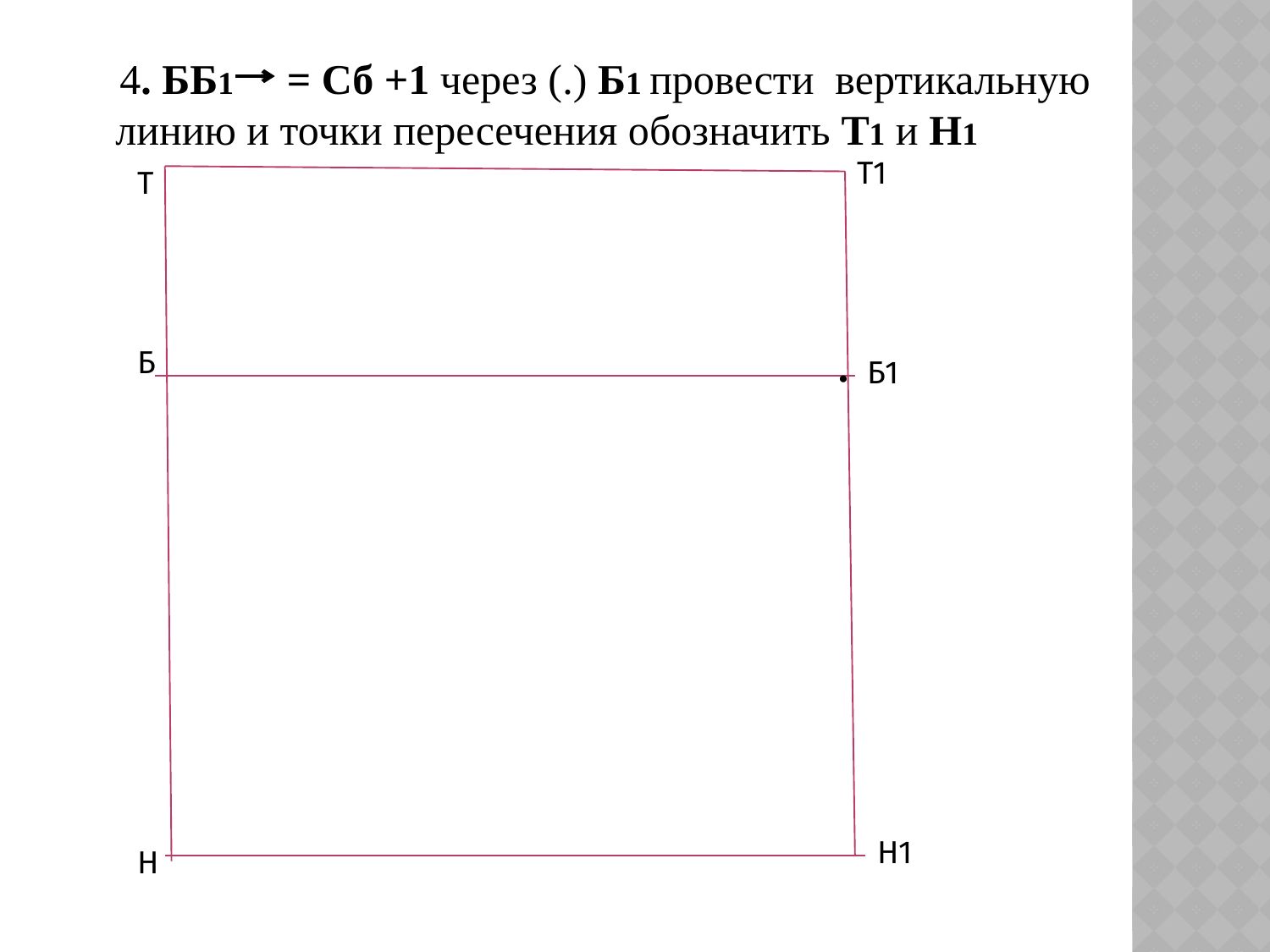

4. ББ1     = Сб +1 через (.) Б1 провести  вертикальную линию и точки пересечения обозначить Т1 и Н1
Т1
Т
.
Б
Б1
Н1
Н